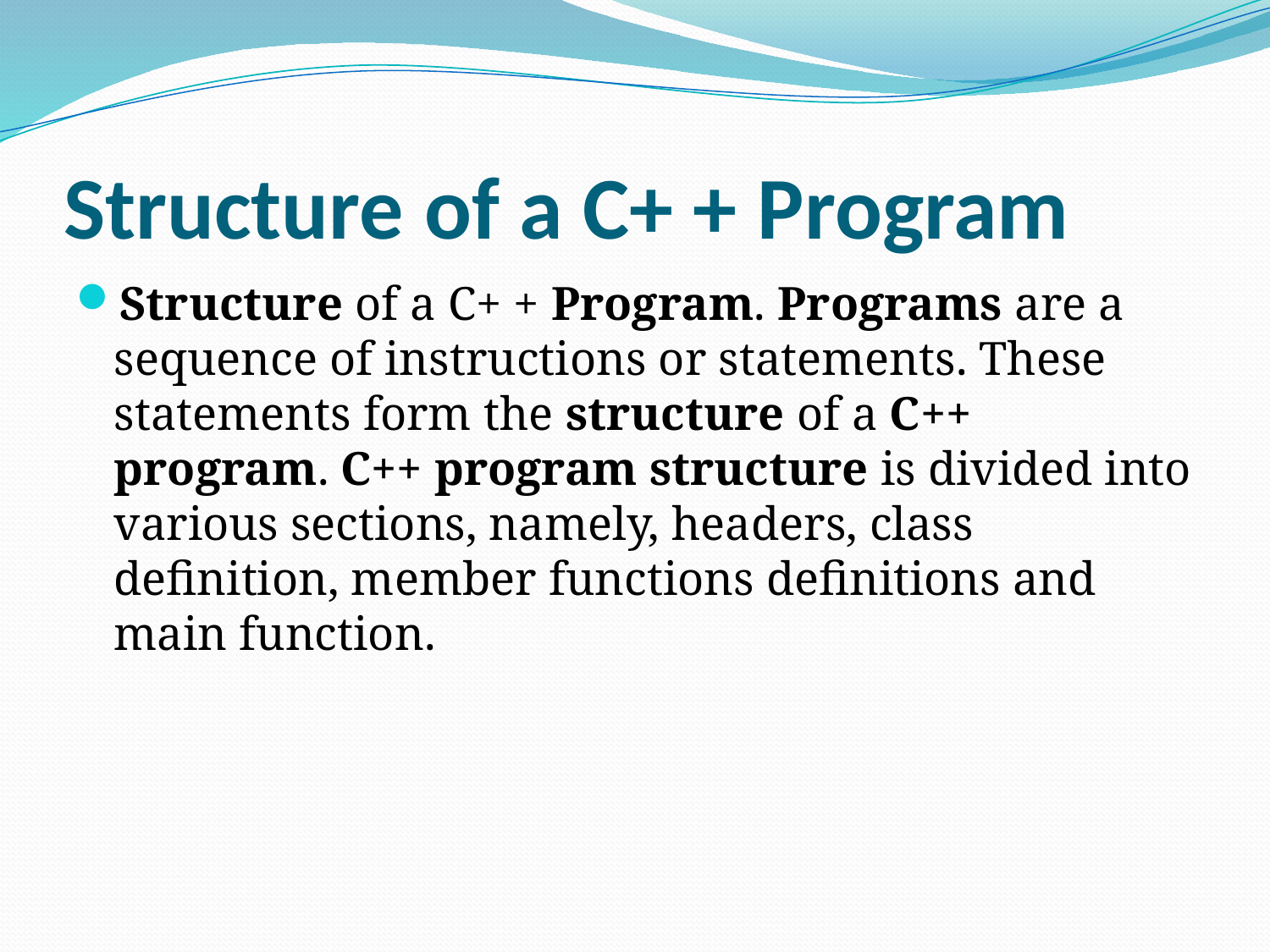

# Structure of a C+ + Program
Structure of a C+ + Program. Programs are a sequence of instructions or statements. These statements form the structure of a C++ program. C++ program structure is divided into various sections, namely, headers, class definition, member functions definitions and main function.